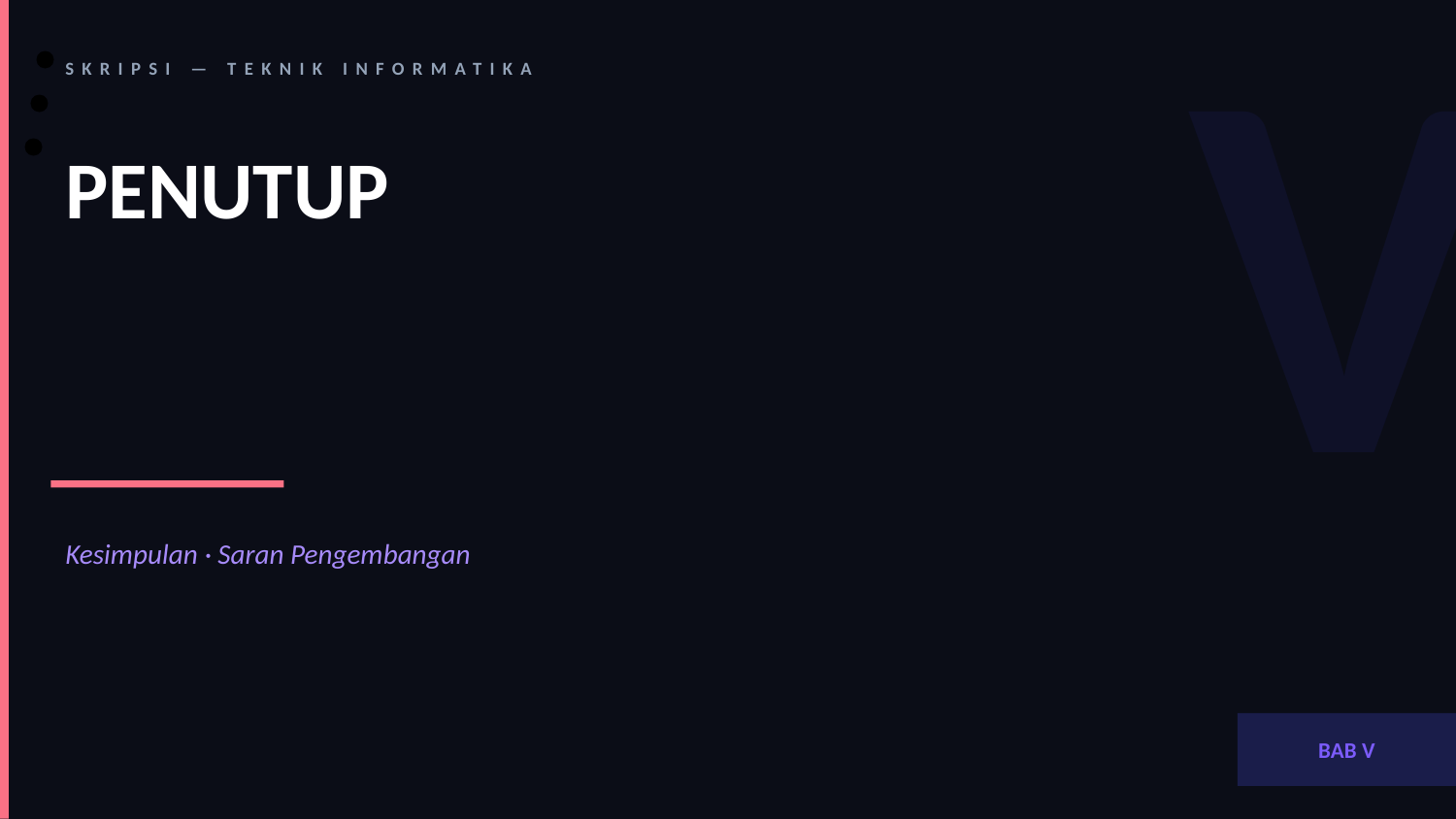

V
SKRIPSI — TEKNIK INFORMATIKA

PENUTUP

Kesimpulan · Saran Pengembangan

BAB V